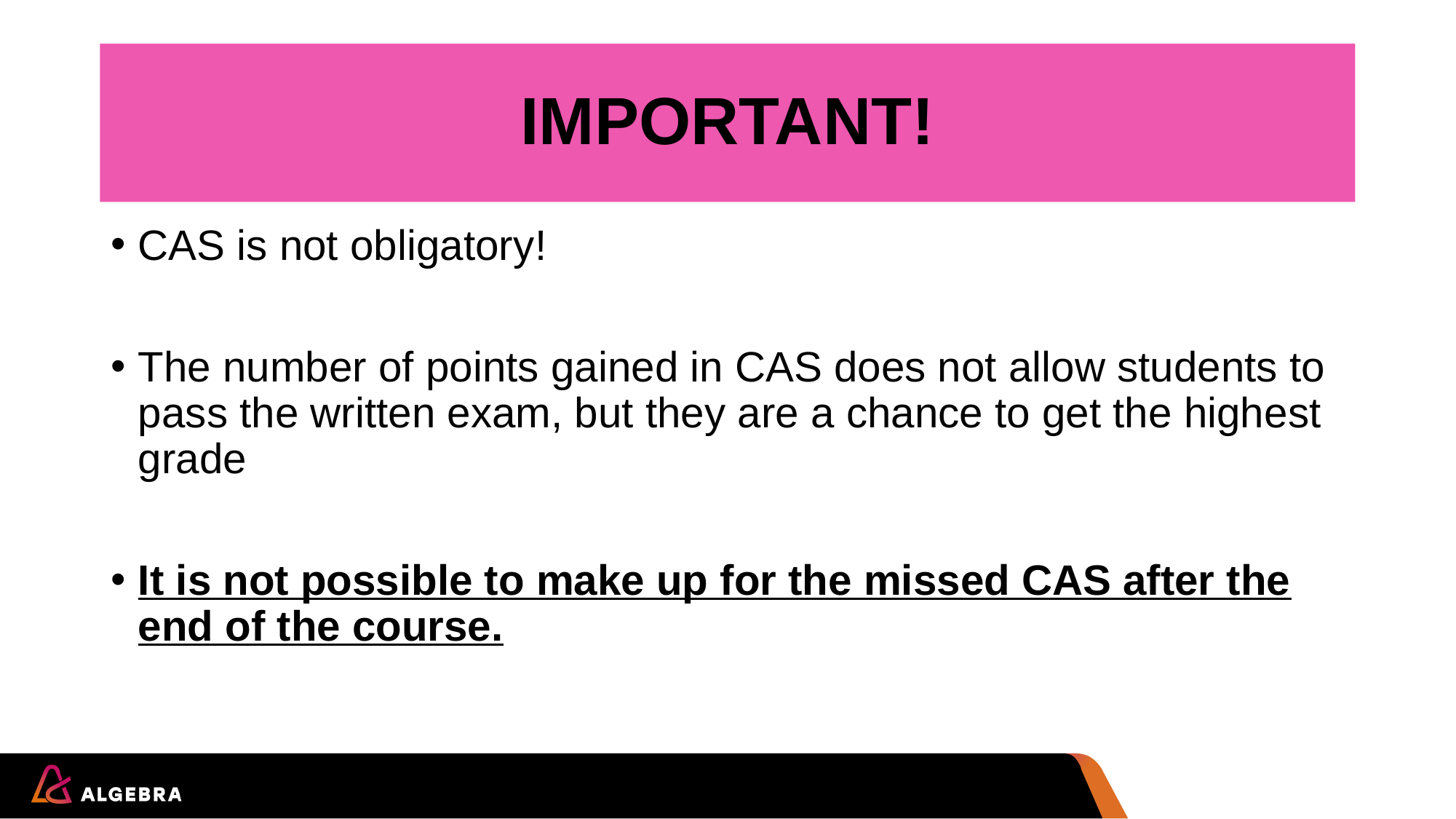

# IMPORTANT!
CAS is not obligatory!
 ​
The number of points gained in CAS does not allow students to pass the written exam, but they are a chance to get the highest grade

It is not possible to make up for the missed CAS after the end of the course.